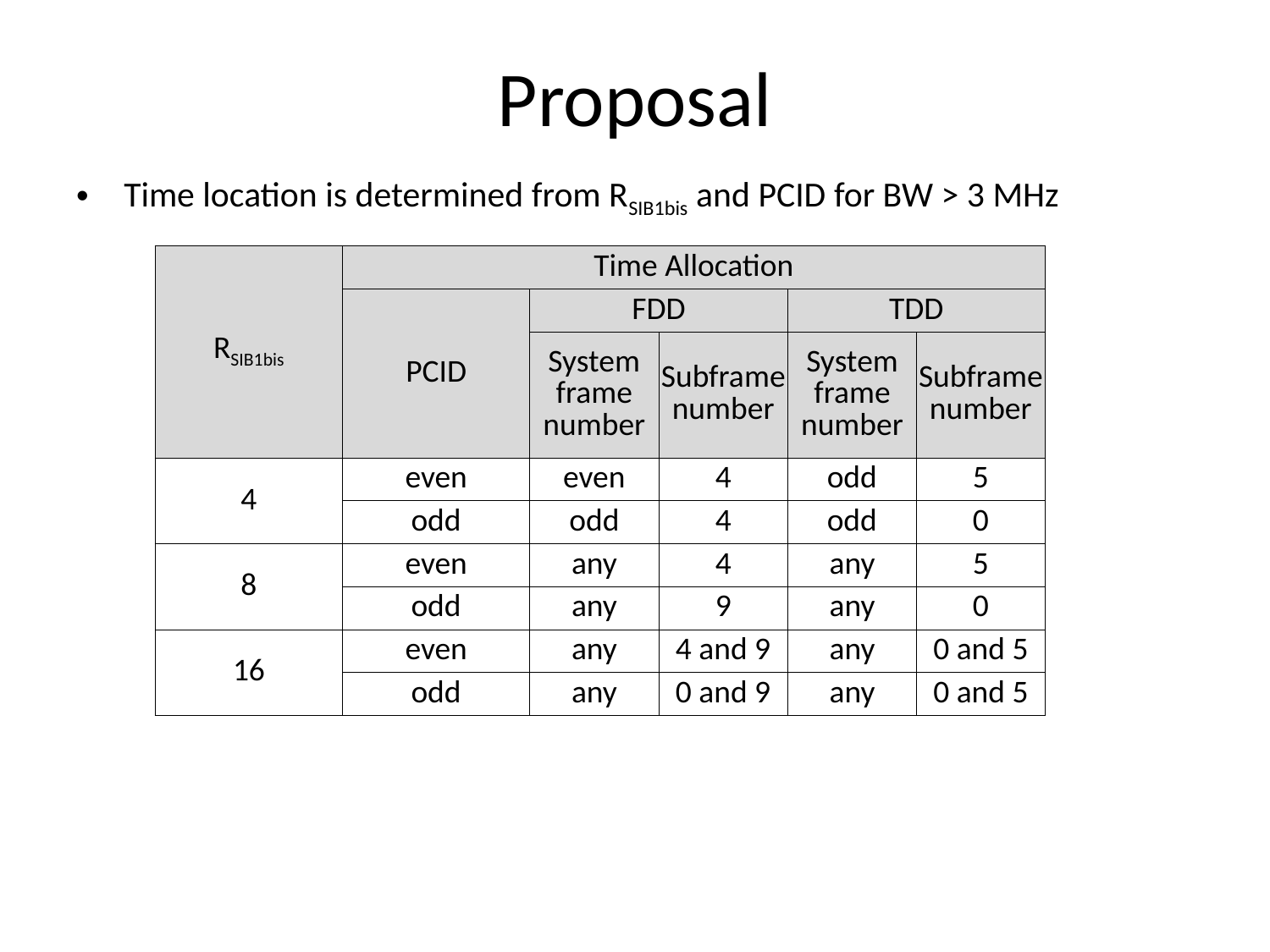

# Proposal
Time location is determined from RSIB1bis and PCID for BW > 3 MHz

| RSIB1bis | Time Allocation |  |  |  |  |
| --- | --- | --- | --- | --- | --- |
|  | PCID | FDD |  | TDD |  |
|  |  | System frame number | Subframe number | System frame number | Subframe number |
| 4 | even | even | 4 | odd | 5 |
|  | odd | odd | 4 | odd | 0 |
| 8 | even | any | 4 | any | 5 |
|  | odd | any | 9 | any | 0 |
| 16 | even | any | 4 and 9 | any | 0 and 5 |
|  | odd | any | 0 and 9 | any | 0 and 5 |